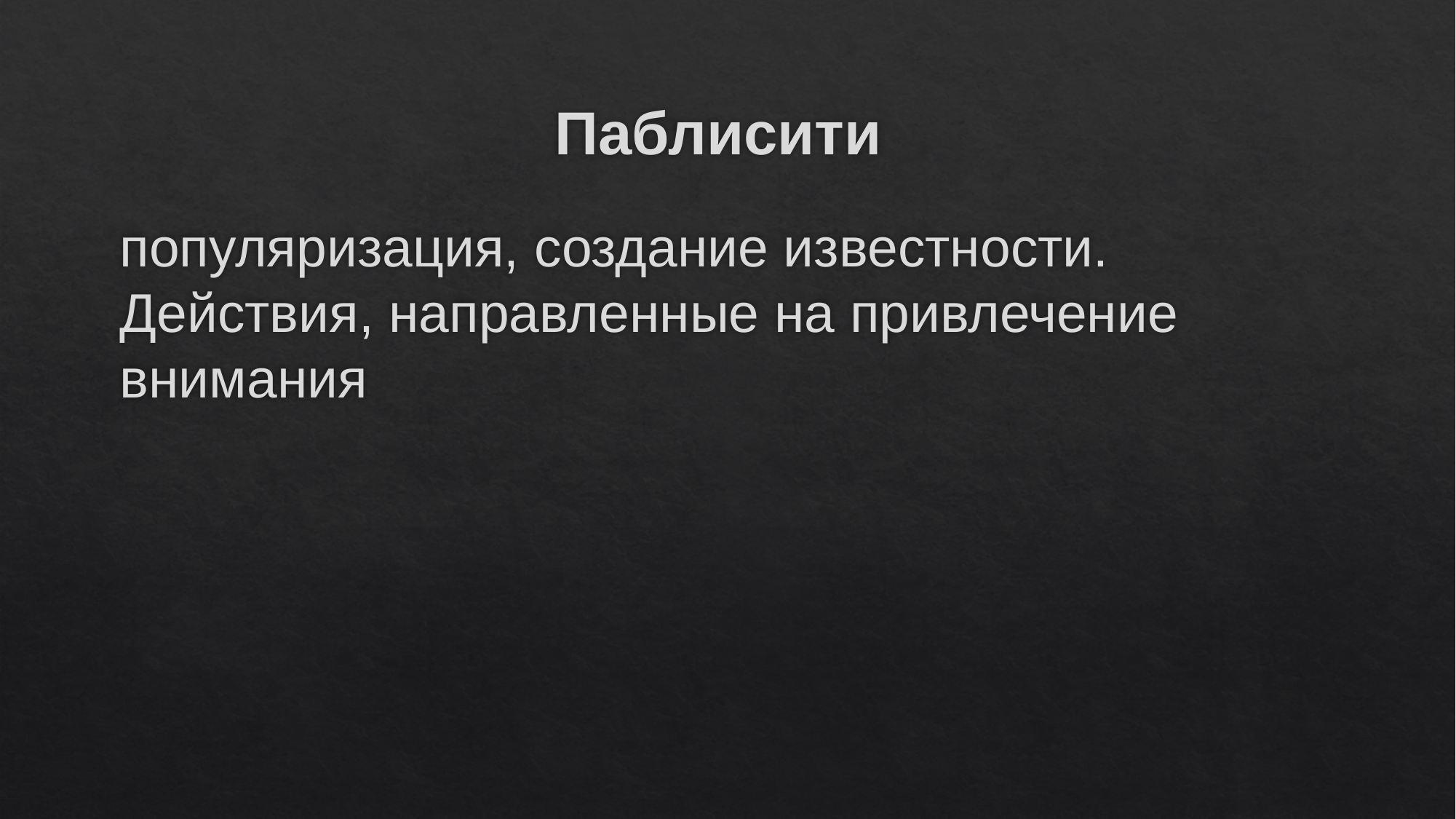

# Паблисити
популяризация, создание известности. Действия, направленные на привлечение внимания